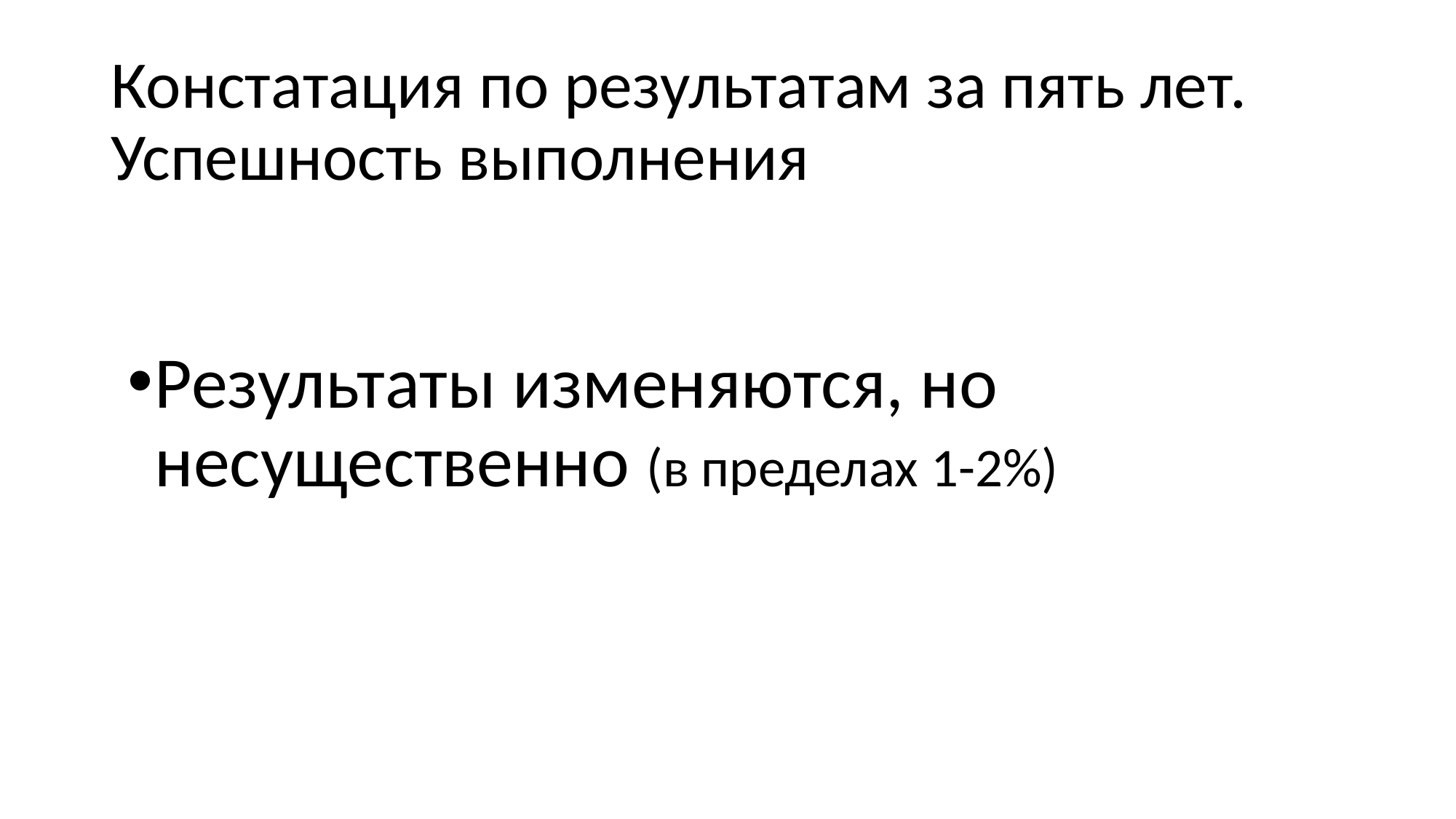

# Констатация по результатам за пять лет. Успешность выполнения
Результаты изменяются, но несущественно (в пределах 1-2%)